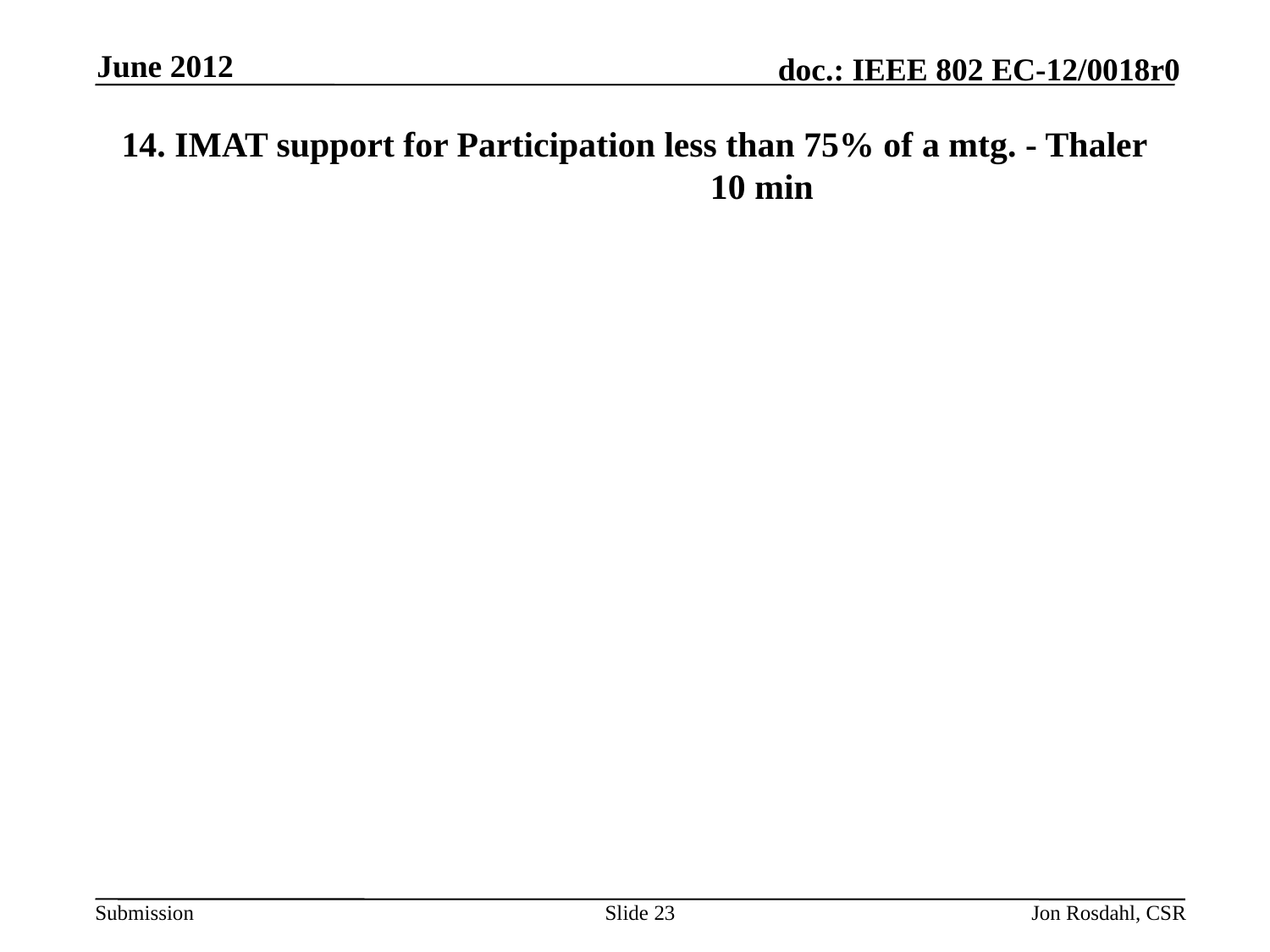

June 2012
# 14. IMAT support for Participation less than 75% of a mtg. - Thaler		10 min

Slide 23
Jon Rosdahl, CSR